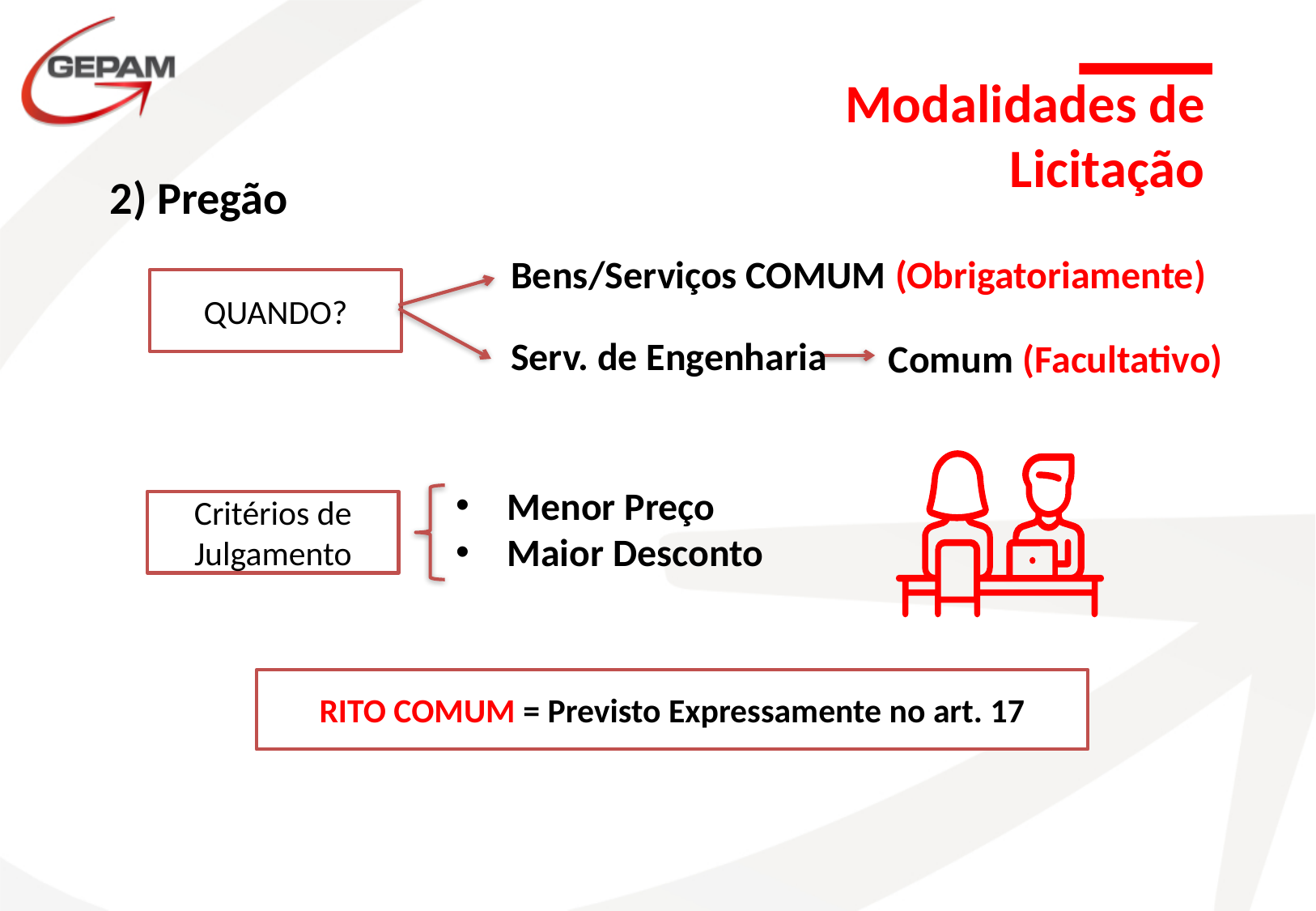

Modalidades de Licitação
2) Pregão

Bens/Serviços COMUM (Obrigatoriamente)
QUANDO?
Serv. de Engenharia
Comum (Facultativo)

Menor Preço
Maior Desconto

Critérios de Julgamento
RITO COMUM = Previsto Expressamente no art. 17